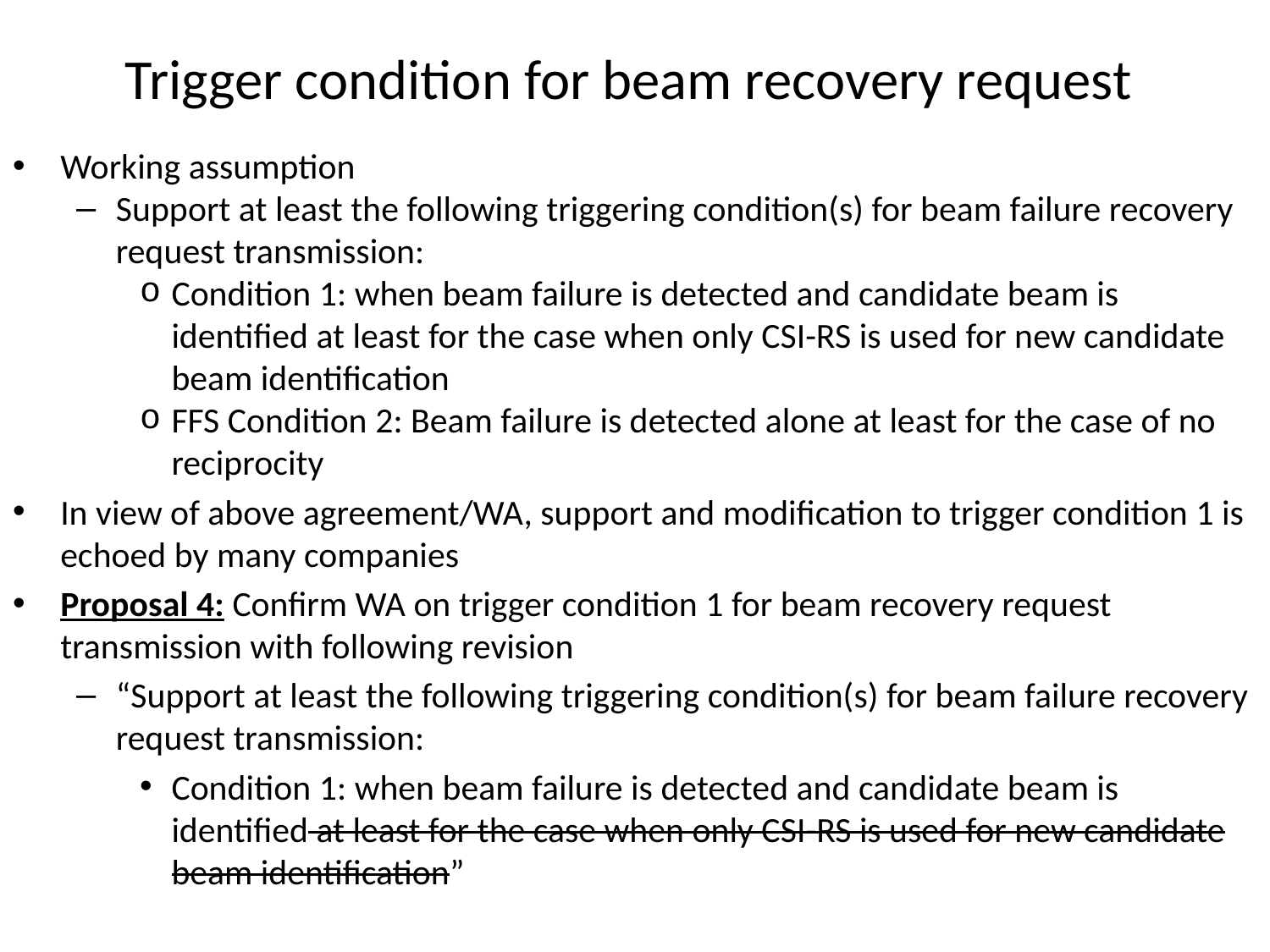

# Trigger condition for beam recovery request
Working assumption
Support at least the following triggering condition(s) for beam failure recovery request transmission:
Condition 1: when beam failure is detected and candidate beam is identified at least for the case when only CSI-RS is used for new candidate beam identification
FFS Condition 2: Beam failure is detected alone at least for the case of no reciprocity
In view of above agreement/WA, support and modification to trigger condition 1 is echoed by many companies
Proposal 4: Confirm WA on trigger condition 1 for beam recovery request transmission with following revision
“Support at least the following triggering condition(s) for beam failure recovery request transmission:
Condition 1: when beam failure is detected and candidate beam is identified at least for the case when only CSI-RS is used for new candidate beam identification”